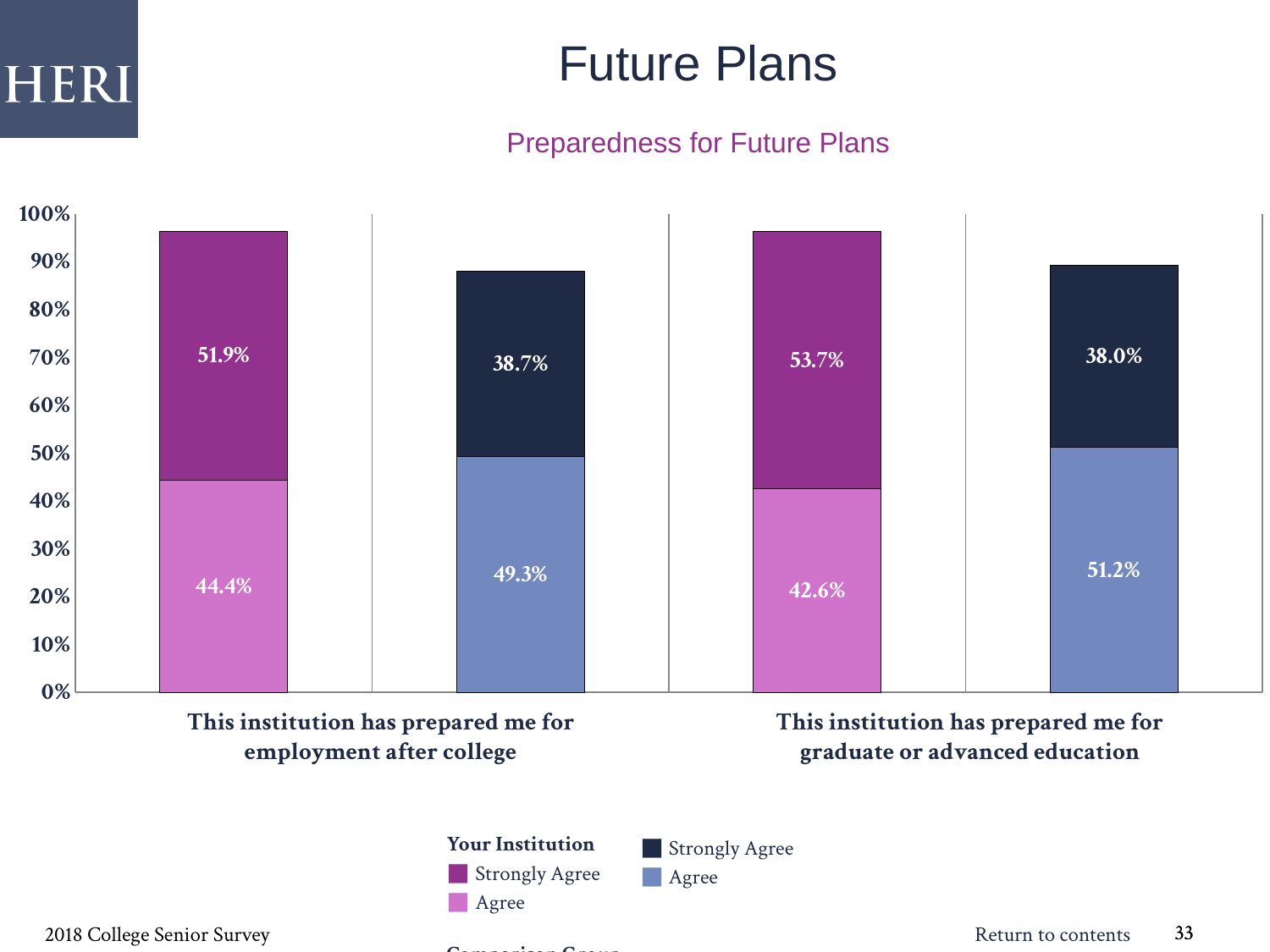

Future Plans
Preparedness for Future Plans

### Chart

| Category | Agree | Strongly Agree |
|---|---|---|
| Preparedness for employment after college | 0.444 | 0.519 |
| comp | 0.493 | 0.387 |
| Preparedness for graduate or advanced education | 0.426 | 0.537 |
| comp | 0.512 | 0.38 |
This institution has prepared me for employment after college
This institution has prepared me for graduate or advanced education
Your Institution
■ Strongly Agree
■ Agree

Comparison Group
■ Strongly Agree
■ Agree

2018 College Senior Survey
33
33